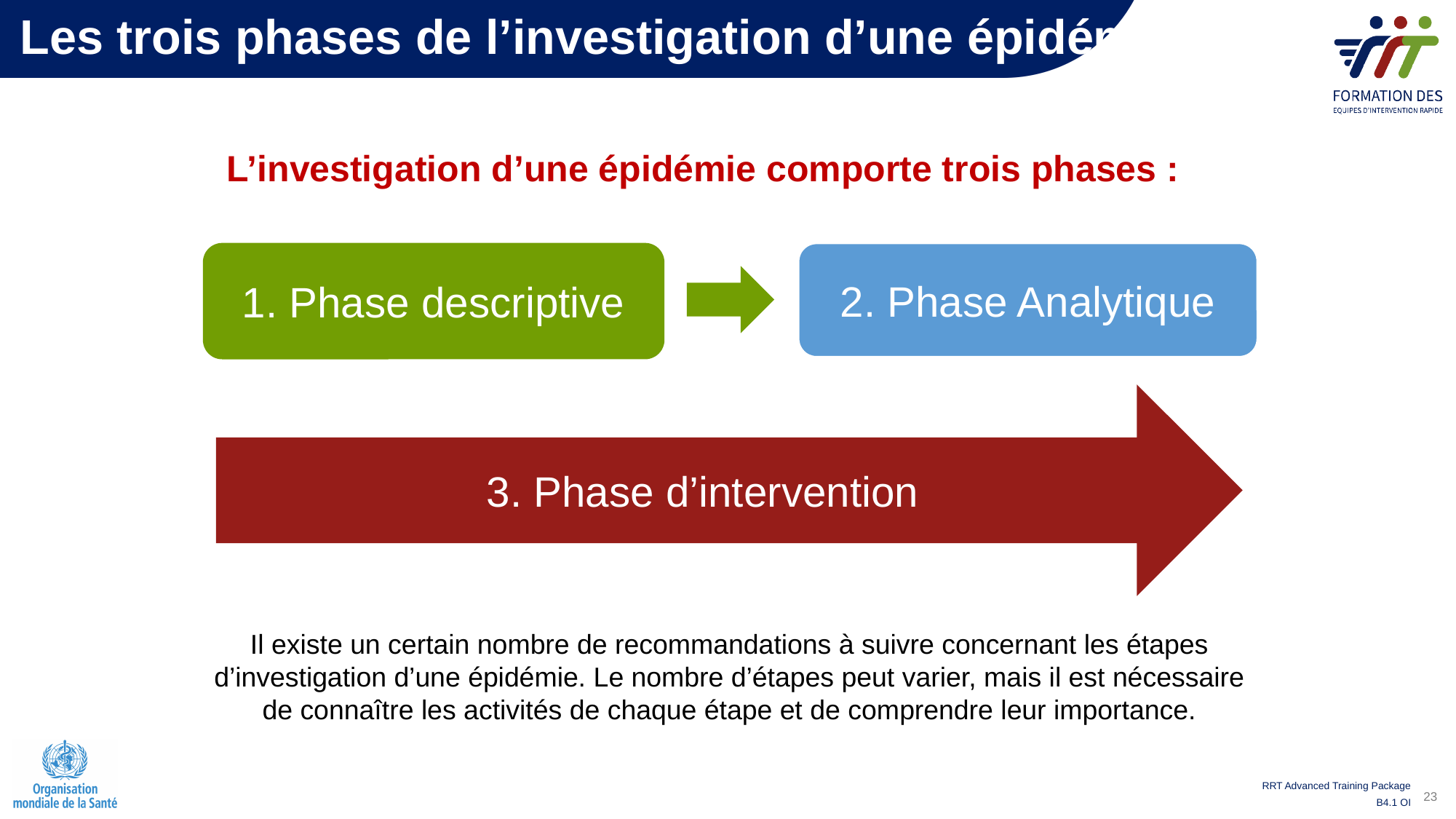

Les trois phases de l’investigation d’une épidémie
L’investigation d’une épidémie comporte trois phases :
2. Phase Analytique
1. Phase descriptive

3. Phase d’intervention
Il existe un certain nombre de recommandations à suivre concernant les étapes d’investigation d’une épidémie. Le nombre d’étapes peut varier, mais il est nécessaire de connaître les activités de chaque étape et de comprendre leur importance.